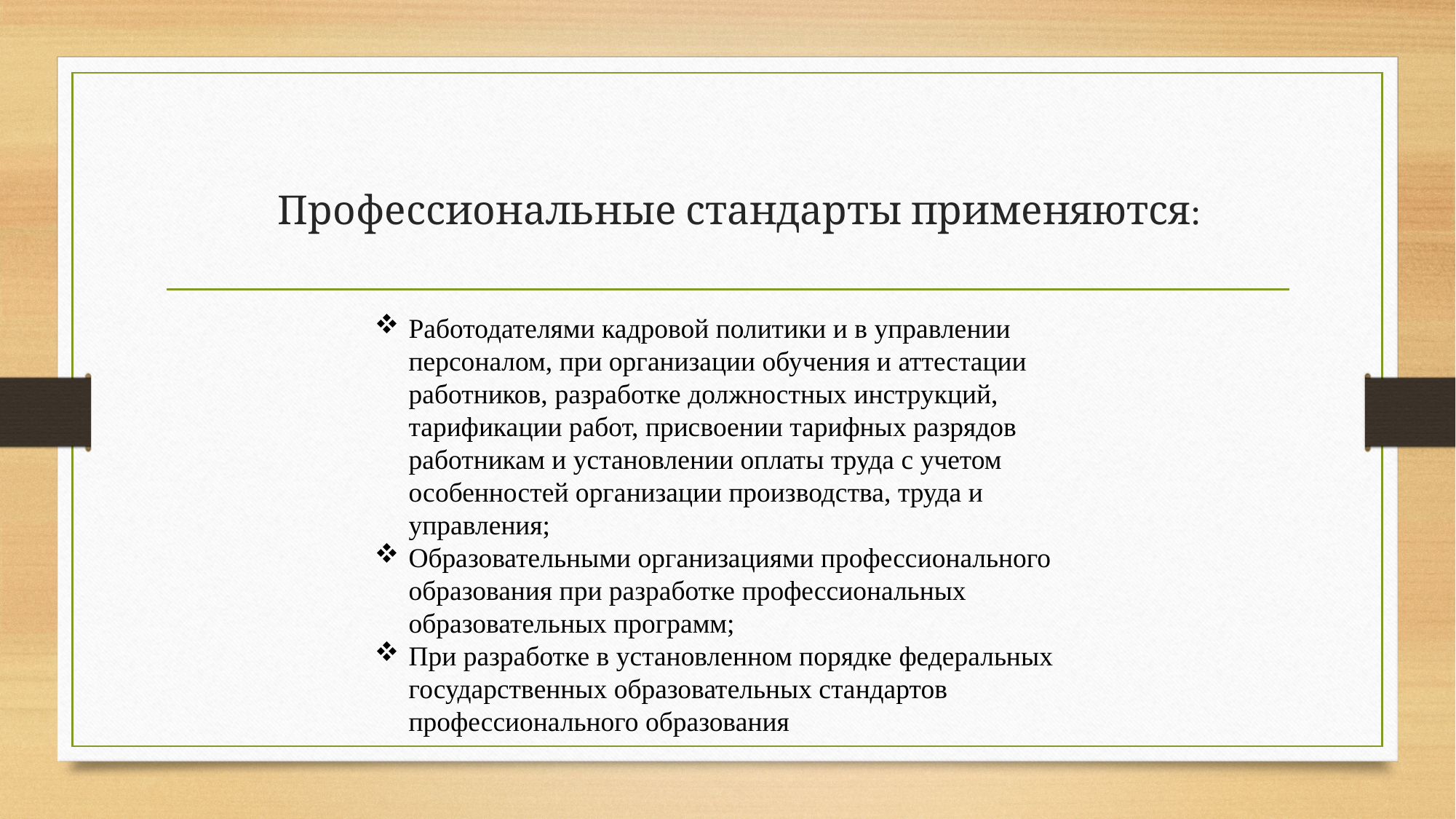

# Профессиональные стандарты применяются:
Работодателями кадровой политики и в управлении персоналом, при организации обучения и аттестации работников, разработке должностных инструкций, тарификации работ, присвоении тарифных разрядов работникам и установлении оплаты труда с учетом особенностей организации производства, труда и управления;
Образовательными организациями профессионального образования при разработке профессиональных образовательных программ;
При разработке в установленном порядке федеральных государственных образовательных стандартов профессионального образования